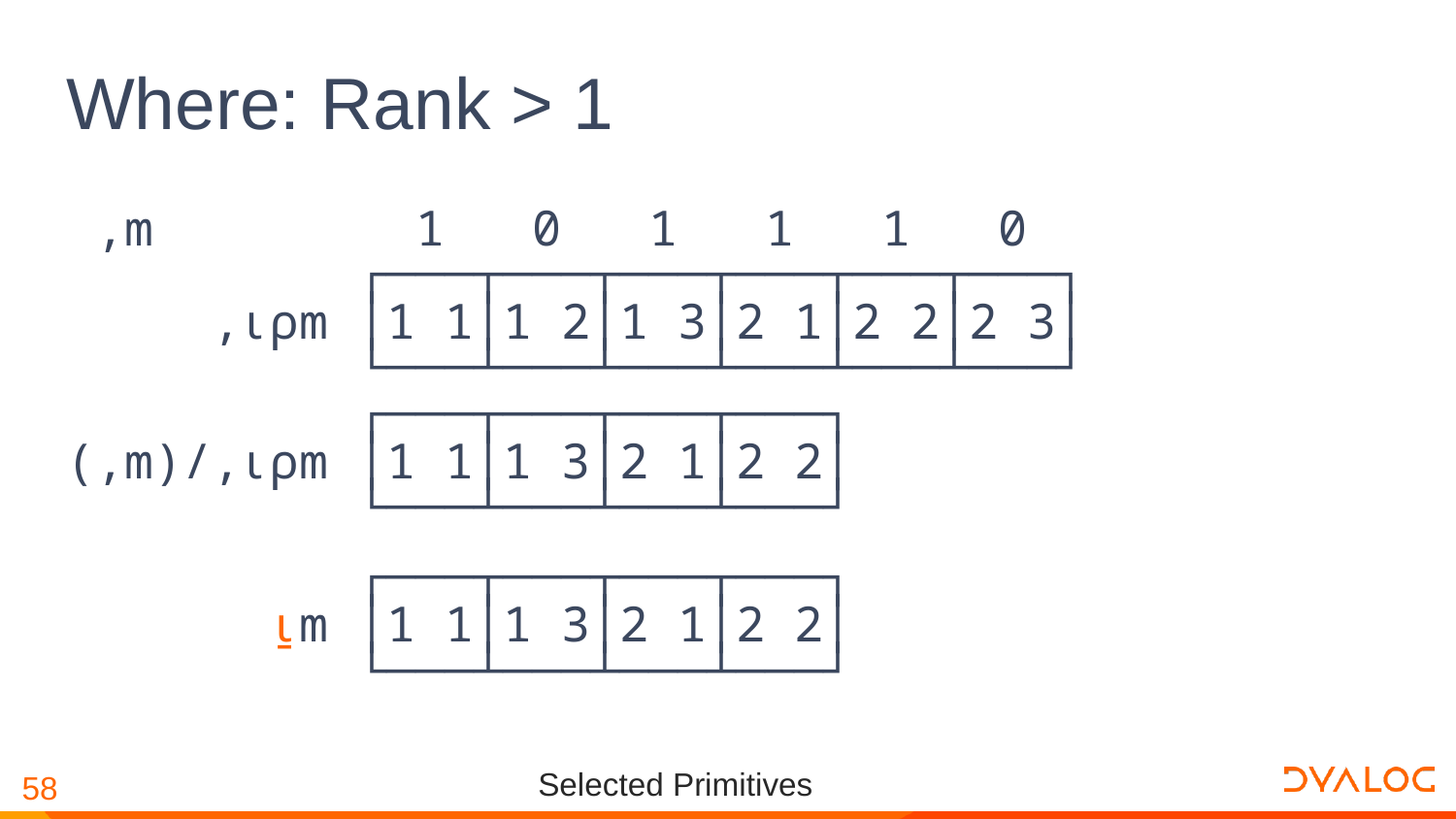

# Where: Rank > 1
 ,m         1   0   1   1   1   0
          ┌───┬───┬───┬───┬───┬───┐
     ,⍳⍴m │1 1│1 2│1 3│2 1│2 2│2 3│
          └───┴───┴───┴───┴───┴───┘
          ┌───┬───┬───┬───┐
(,m)/,⍳⍴m │1 1│1 3│2 1│2 2│
          └───┴───┴───┴───┘
          ┌───┬───┬───┬───┐
       ⍸m │1 1│1 3│2 1│2 2│
          └───┴───┴───┴───┘